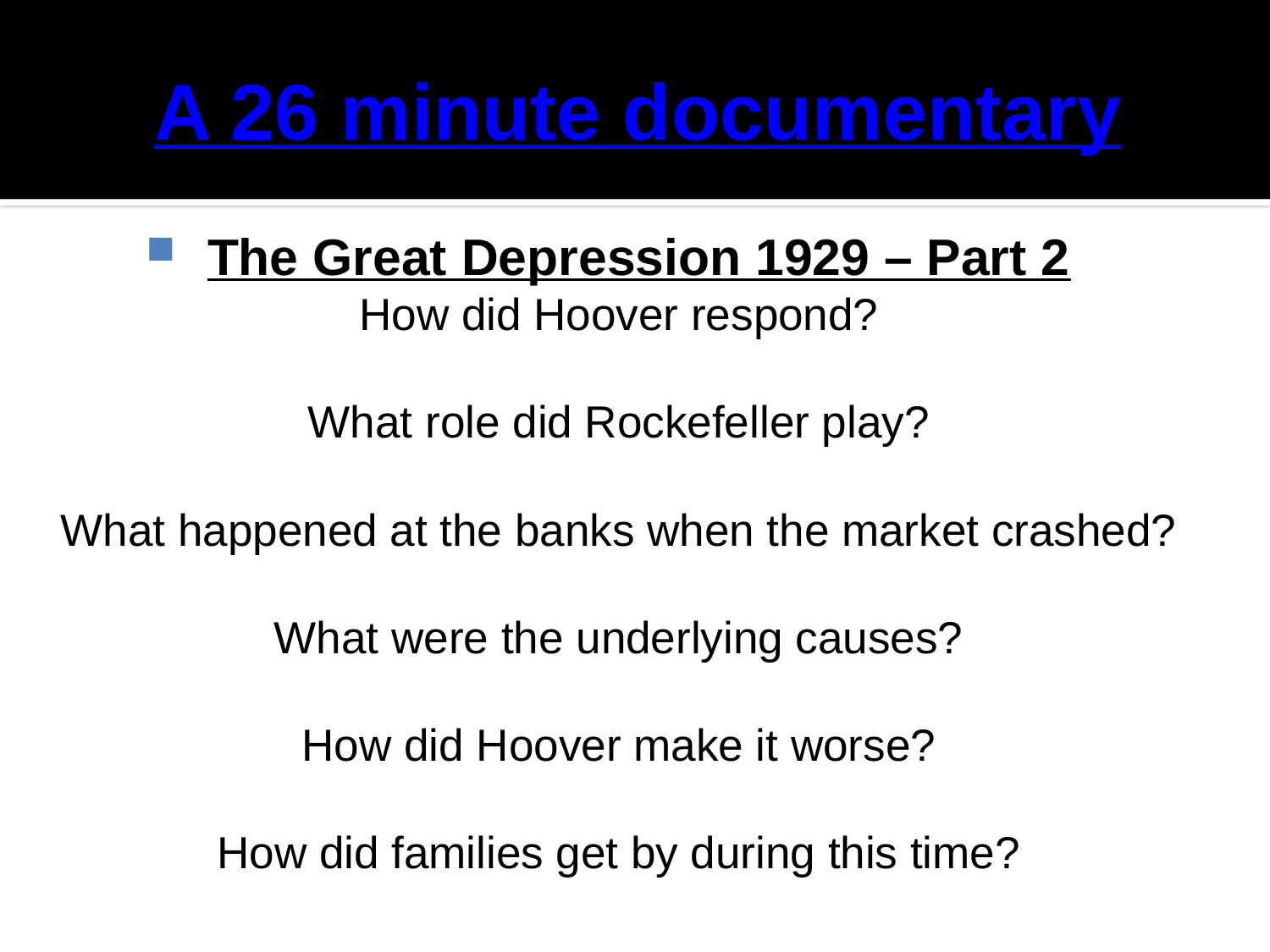

# A 26 minute documentary
The Great Depression 1929 – Part 2
How did Hoover respond?

What role did Rockefeller play?

What happened at the banks when the market crashed?

What were the underlying causes?

How did Hoover make it worse?

How did families get by during this time?